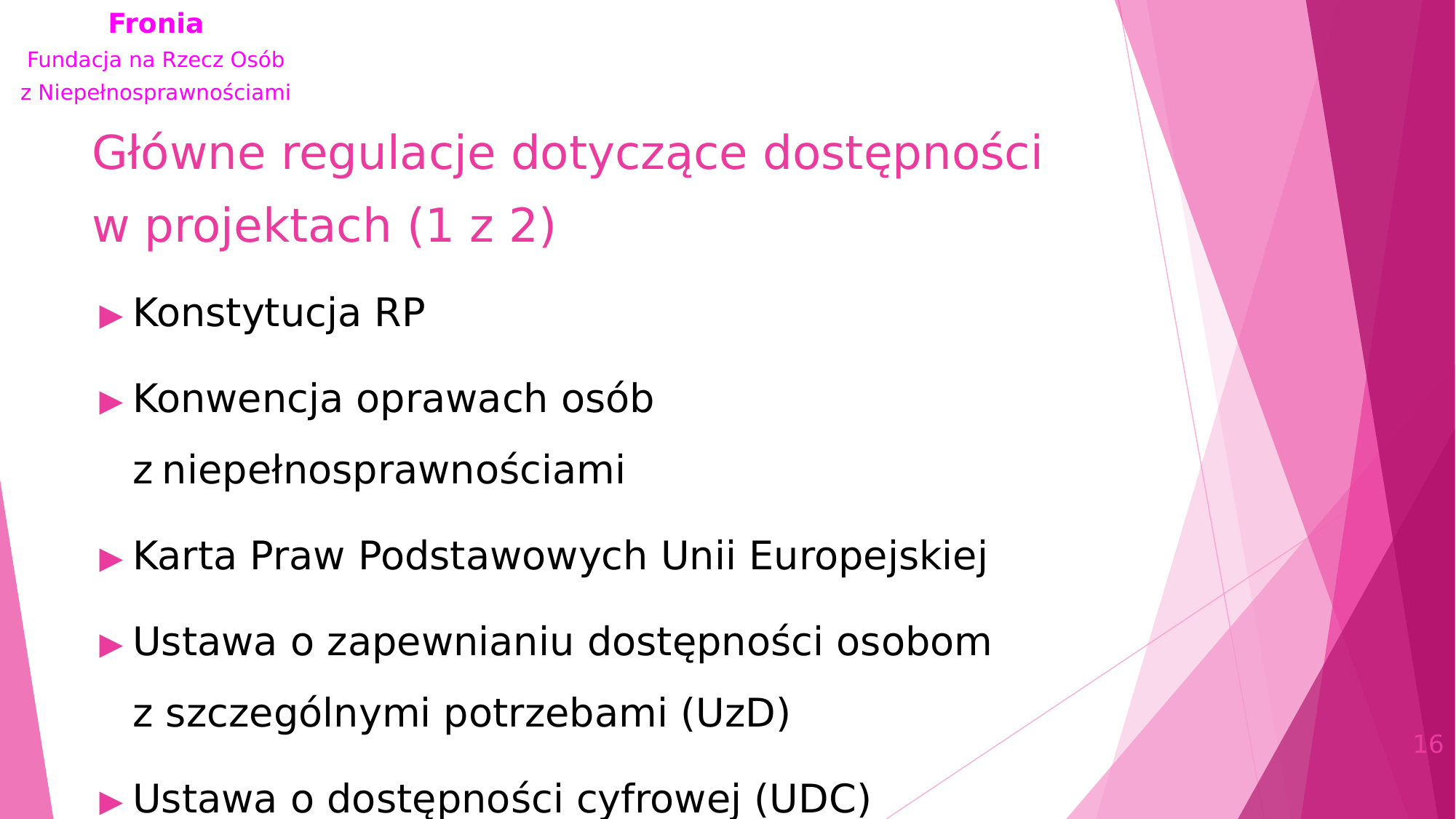

# Główne regulacje dotyczące dostępności w projektach (1 z 2)
Konstytucja RP
Konwencja oprawach osób z niepełnosprawnościami
Karta Praw Podstawowych Unii Europejskiej
Ustawa o zapewnianiu dostępności osobom z szczególnymi potrzebami (UzD)
Ustawa o dostępności cyfrowej (UDC)
16